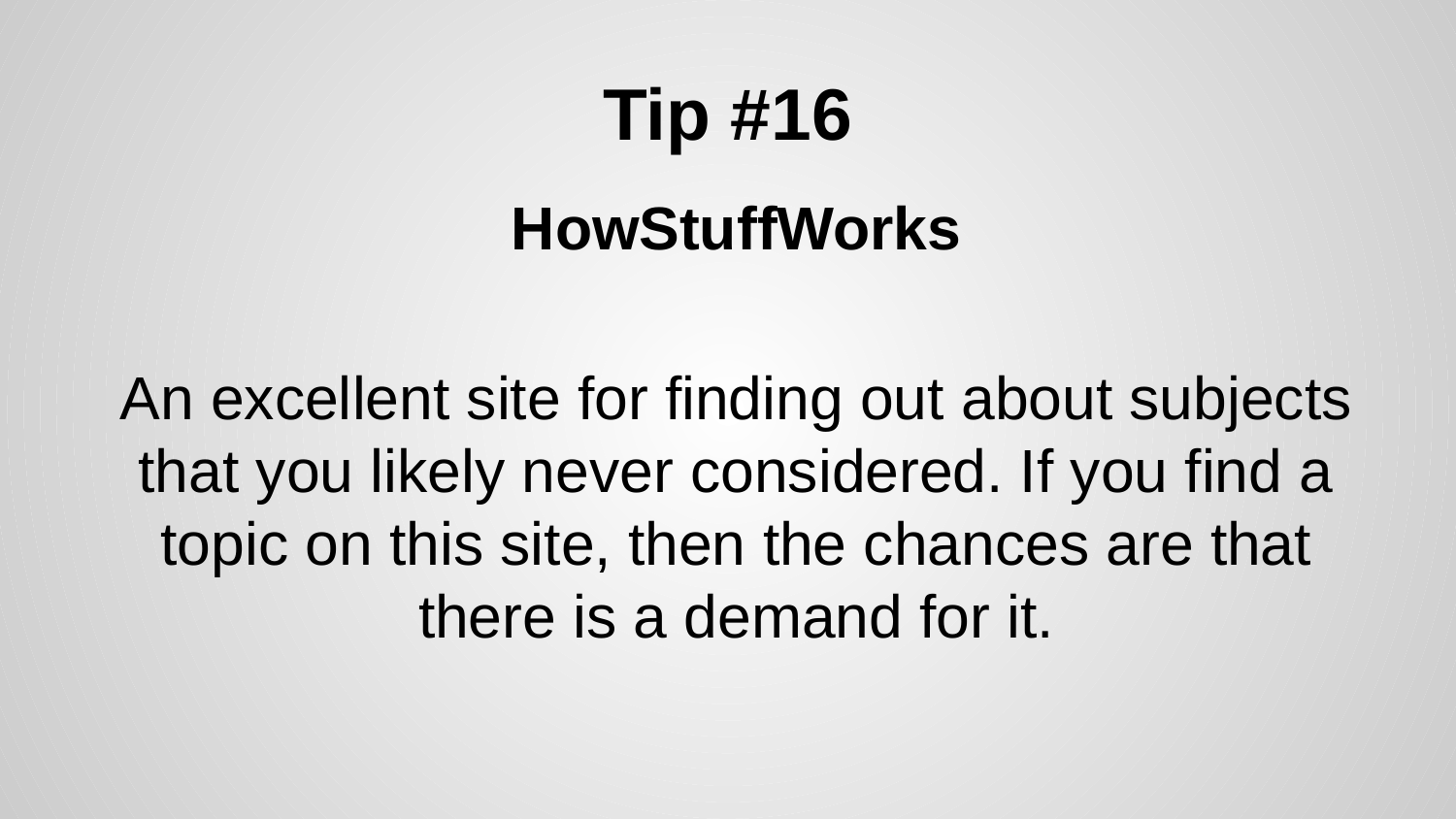

# Tip #16

HowStuffWorks

An excellent site for finding out about subjects that you likely never considered. If you find a topic on this site, then the chances are that there is a demand for it.